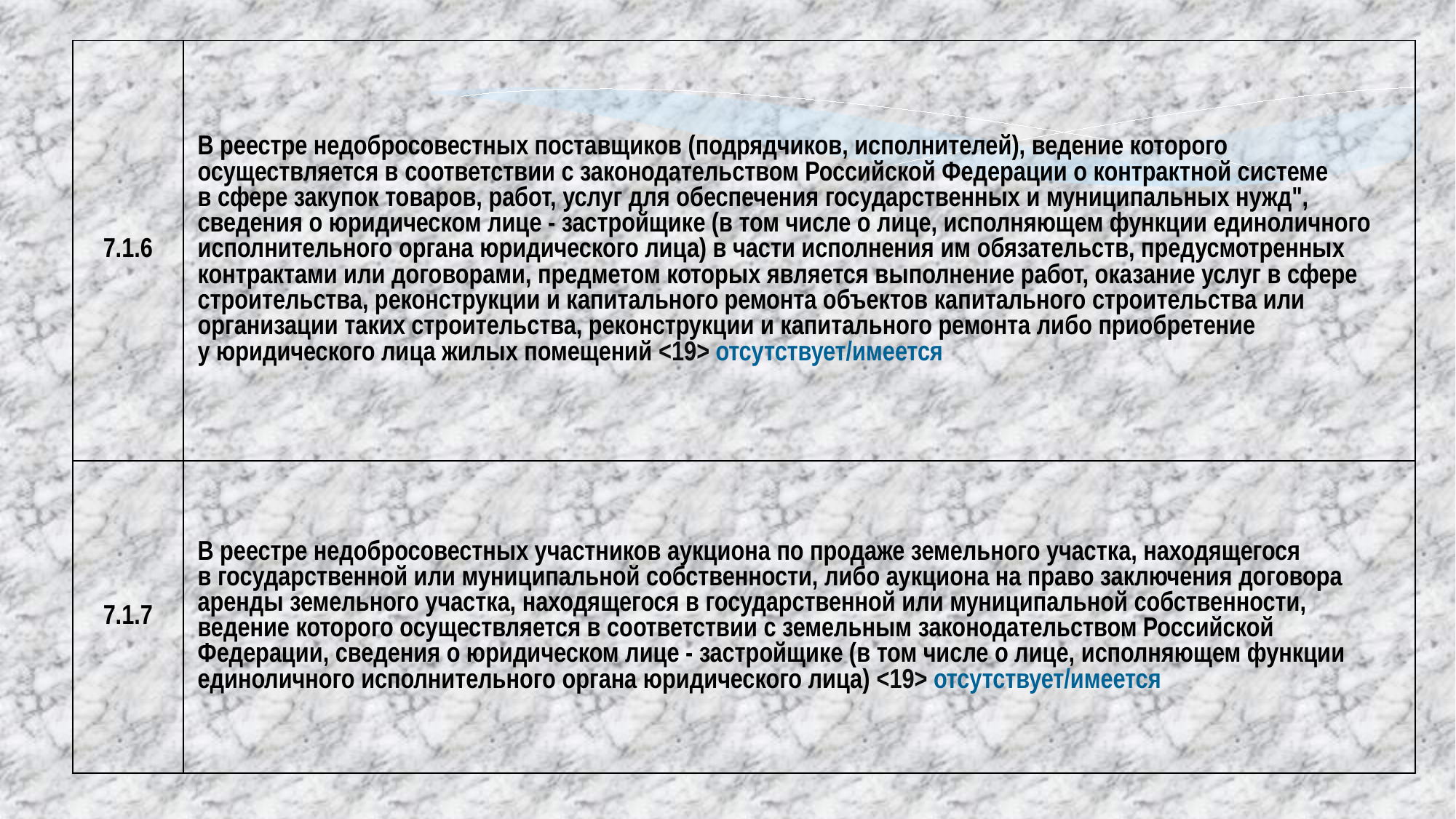

| 7.1.6 | В реестре недобросовестных поставщиков (подрядчиков, исполнителей), ведение которого осуществляется в соответствии с законодательством Российской Федерации о контрактной системе в сфере закупок товаров, работ, услуг для обеспечения государственных и муниципальных нужд", сведения о юридическом лице - застройщике (в том числе о лице, исполняющем функции единоличного исполнительного органа юридического лица) в части исполнения им обязательств, предусмотренных контрактами или договорами, предметом которых является выполнение работ, оказание услуг в сфере строительства, реконструкции и капитального ремонта объектов капитального строительства или организации таких строительства, реконструкции и капитального ремонта либо приобретение у юридического лица жилых помещений <19> отсутствует/имеется |
| --- | --- |
| 7.1.7 | В реестре недобросовестных участников аукциона по продаже земельного участка, находящегося в государственной или муниципальной собственности, либо аукциона на право заключения договора аренды земельного участка, находящегося в государственной или муниципальной собственности, ведение которого осуществляется в соответствии с земельным законодательством Российской Федерации, сведения о юридическом лице - застройщике (в том числе о лице, исполняющем функции единоличного исполнительного органа юридического лица) <19> отсутствует/имеется |